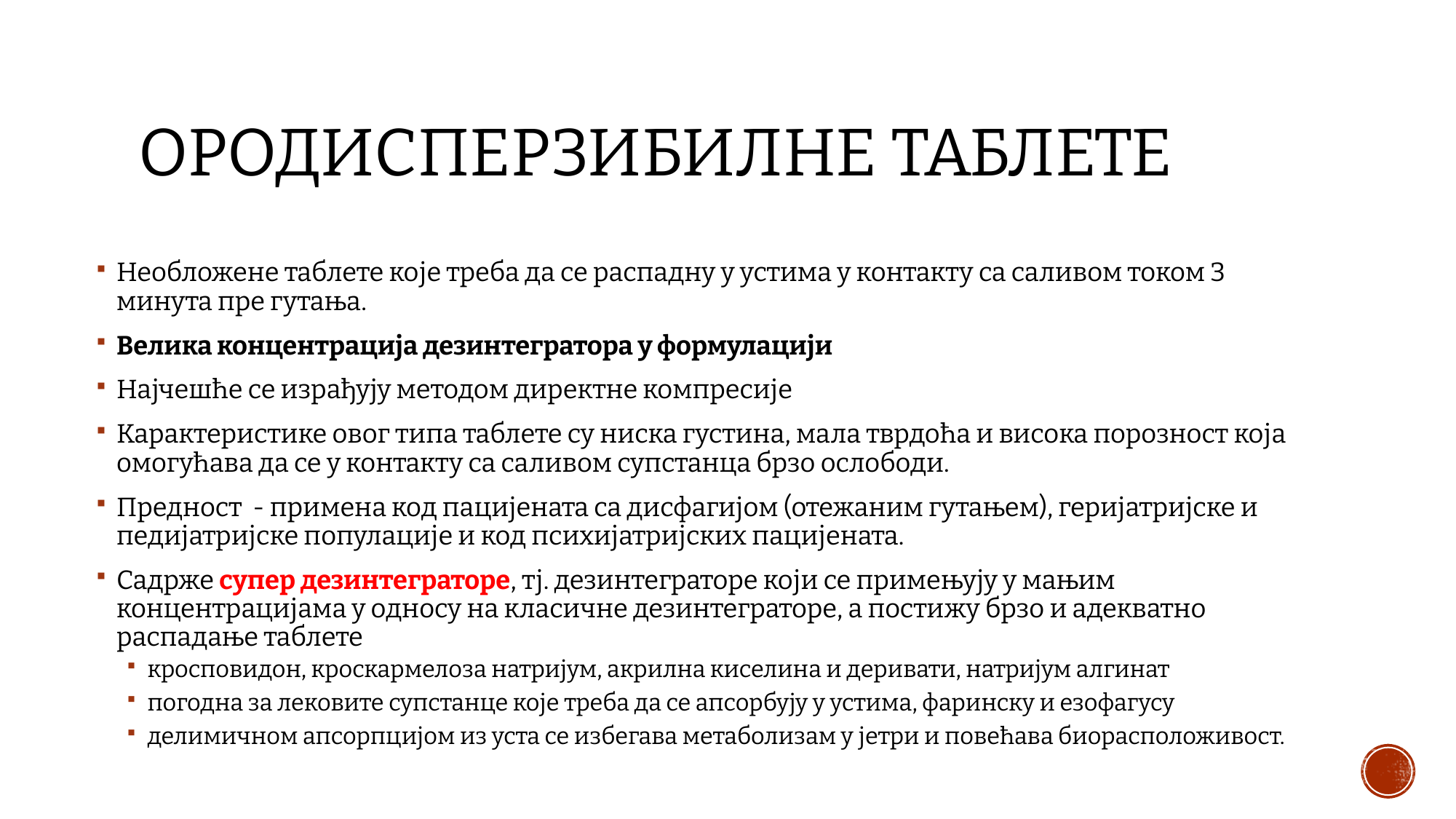

# ОРОДисперзибилне таблете
Необложене таблете које треба да се распадну у устима у контакту са саливом током 3 минута пре гутања.
Велика концентрација дезинтегратора у формулацији
Најчешће се израђују методом директне компресије
Карактеристике овог типа таблете су ниска густина, мала тврдоћа и висока порозност која омогућава да се у контакту са саливом супстанца брзо ослободи.
Предност  - примена код пацијената са дисфагијом (отежаним гутањем), геријатријске и педијатријске популације и код психијатријских пацијената.
Садрже супер дезинтеграторе, тј. дезинтеграторе који се примењују у мањим концентрацијама у односу на класичне дезинтеграторе, а постижу брзо и адекватно распадање таблете
кросповидон, кроскармелоза натријум, акрилна киселина и деривати, натријум алгинат
погодна за лековите супстанце које треба да се апсорбују у устима, фаринску и езофагусу
делимичном апсорпцијом из уста се избегава метаболизам у јетри и повећава биорасположивост.